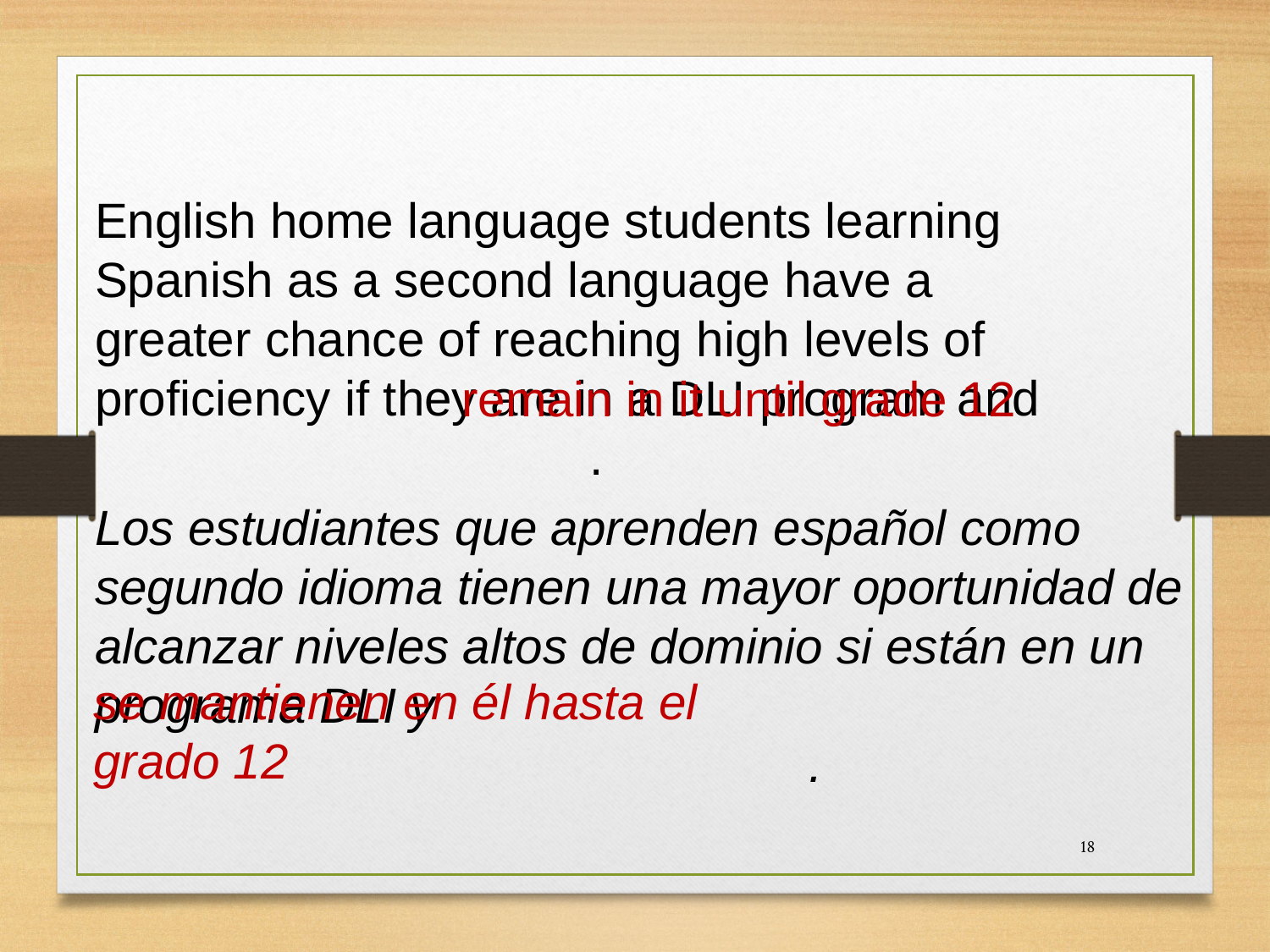

English home language students learning Spanish as a second language have a greater chance of reaching high levels of proficiency if they are in a DLI program and                                       .
remain in it until grade 12
Los estudiantes que aprenden español como segundo idioma tienen una mayor oportunidad de alcanzar niveles altos de dominio si están en un programa DLI y
                                                    .
se mantienen en él hasta el grado 12
18